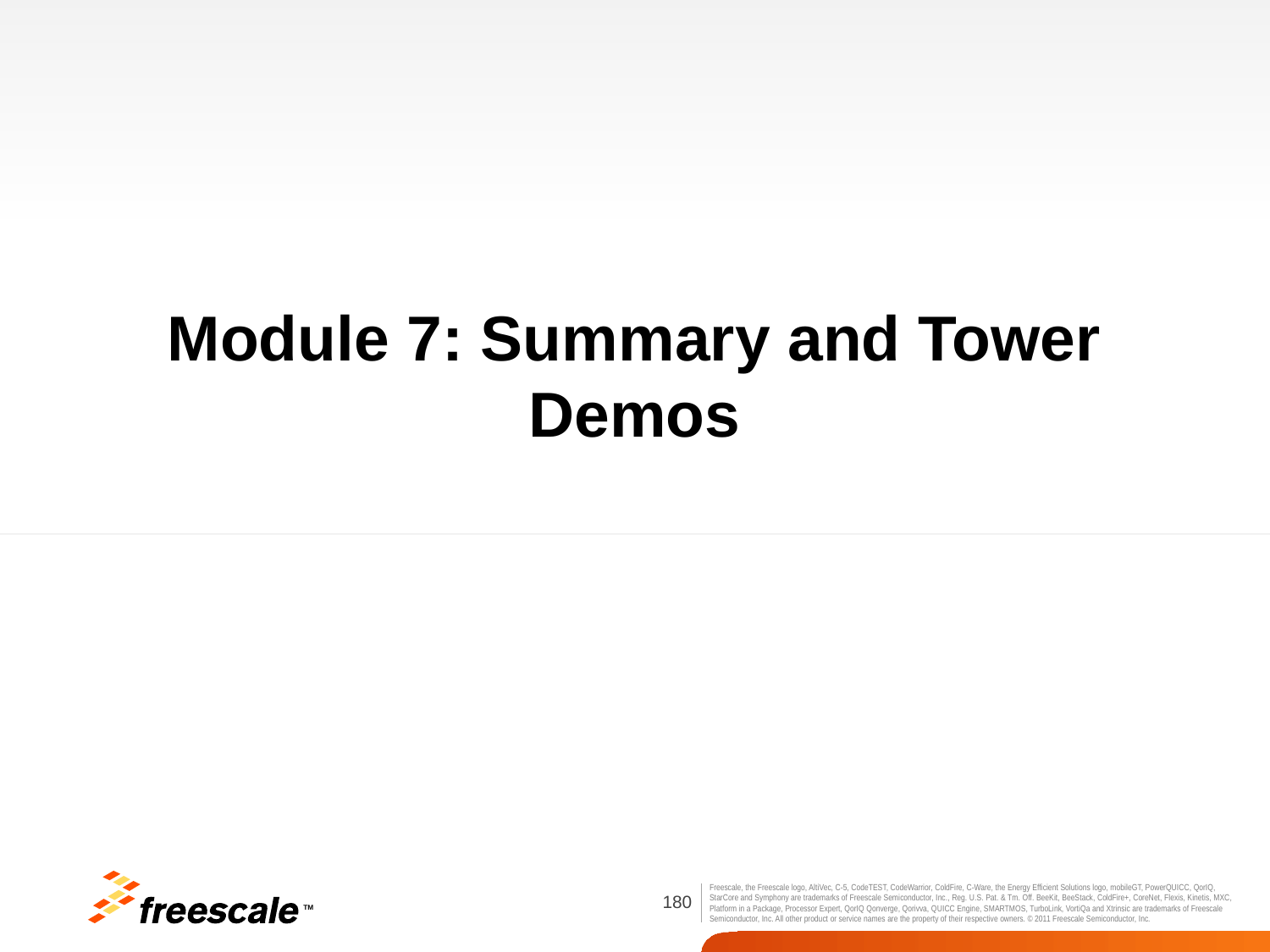

# Module 7: Summary and Tower Demos